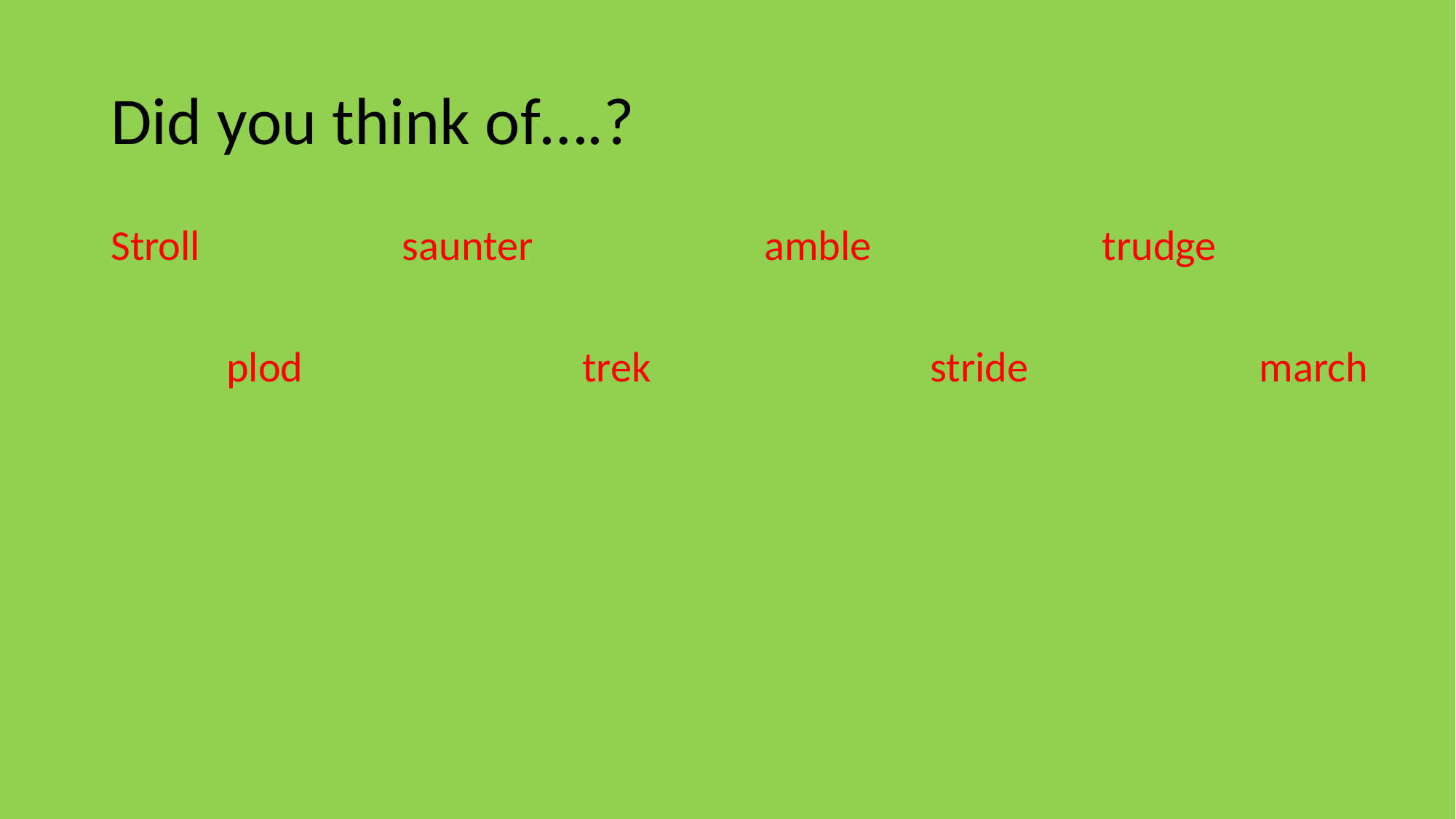

# Did you think of….?
Stroll                     saunter                        amble                        trudge

            plod                             trek                             stride                        march